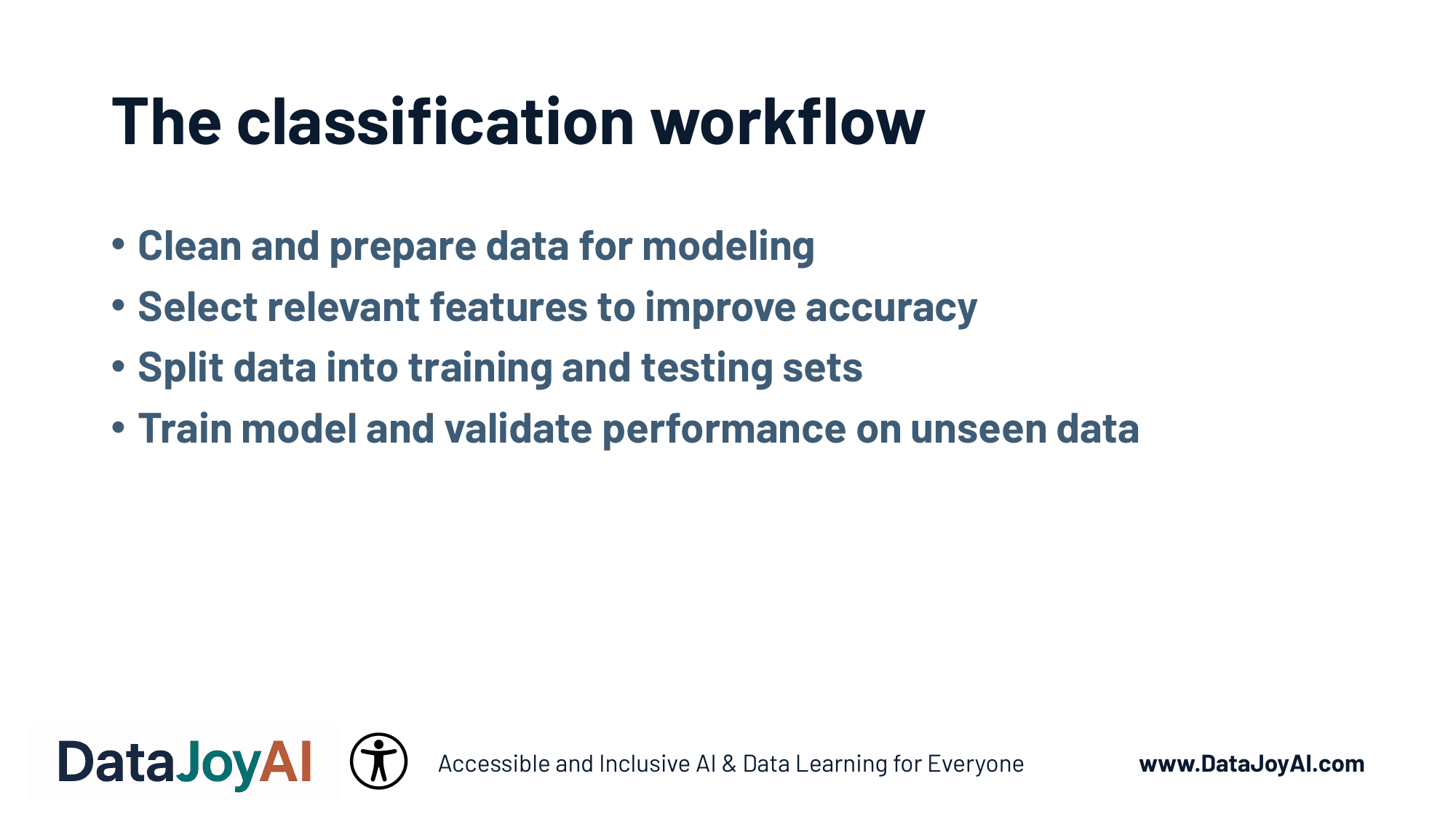

# The classification workflow
Clean and prepare data for modeling
Select relevant features to improve accuracy
Split data into training and testing sets
Train model and validate performance on unseen data